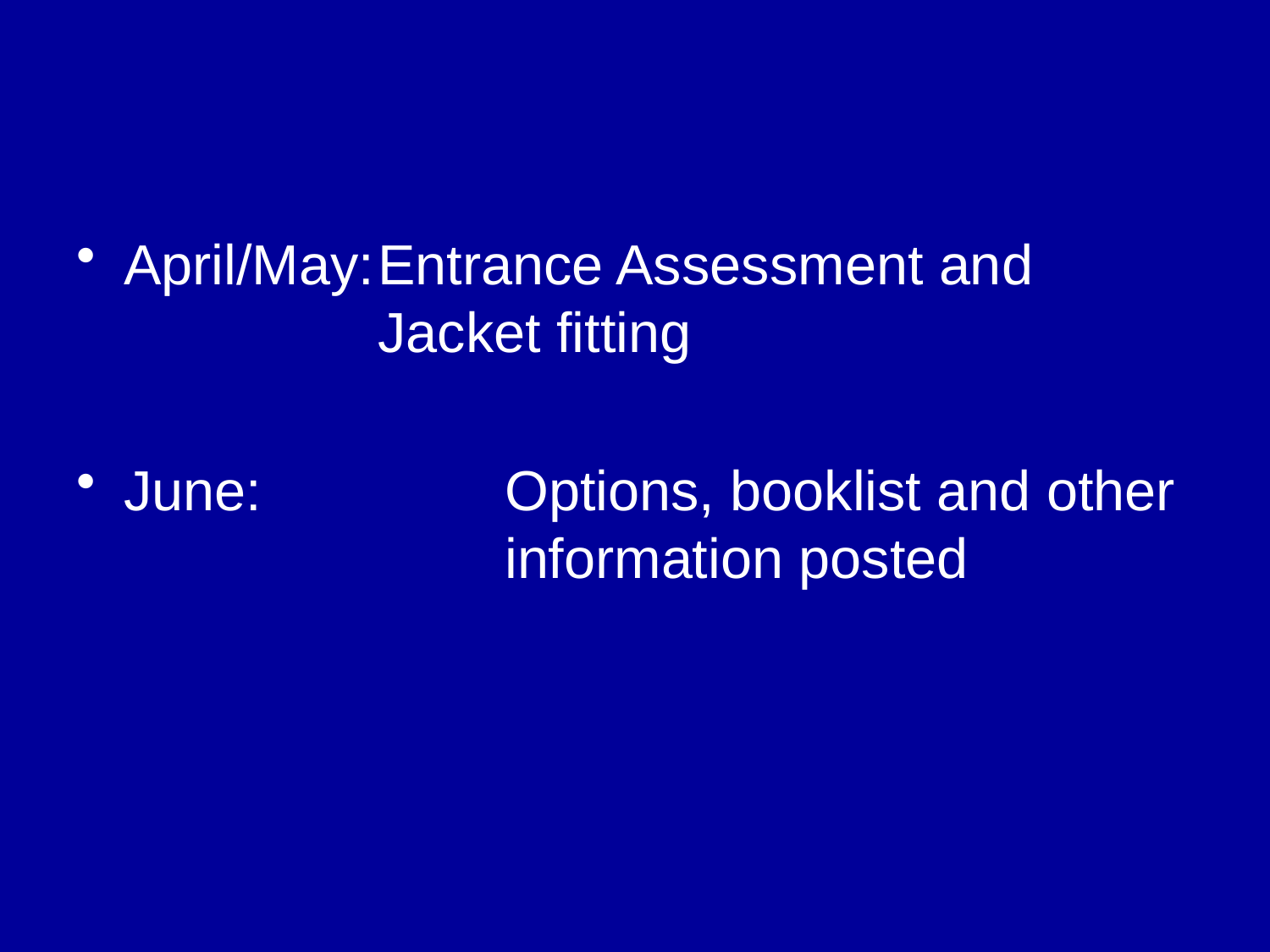

April/May:	Entrance Assessment and 			Jacket fitting

June:		Options, booklist and other 			information posted